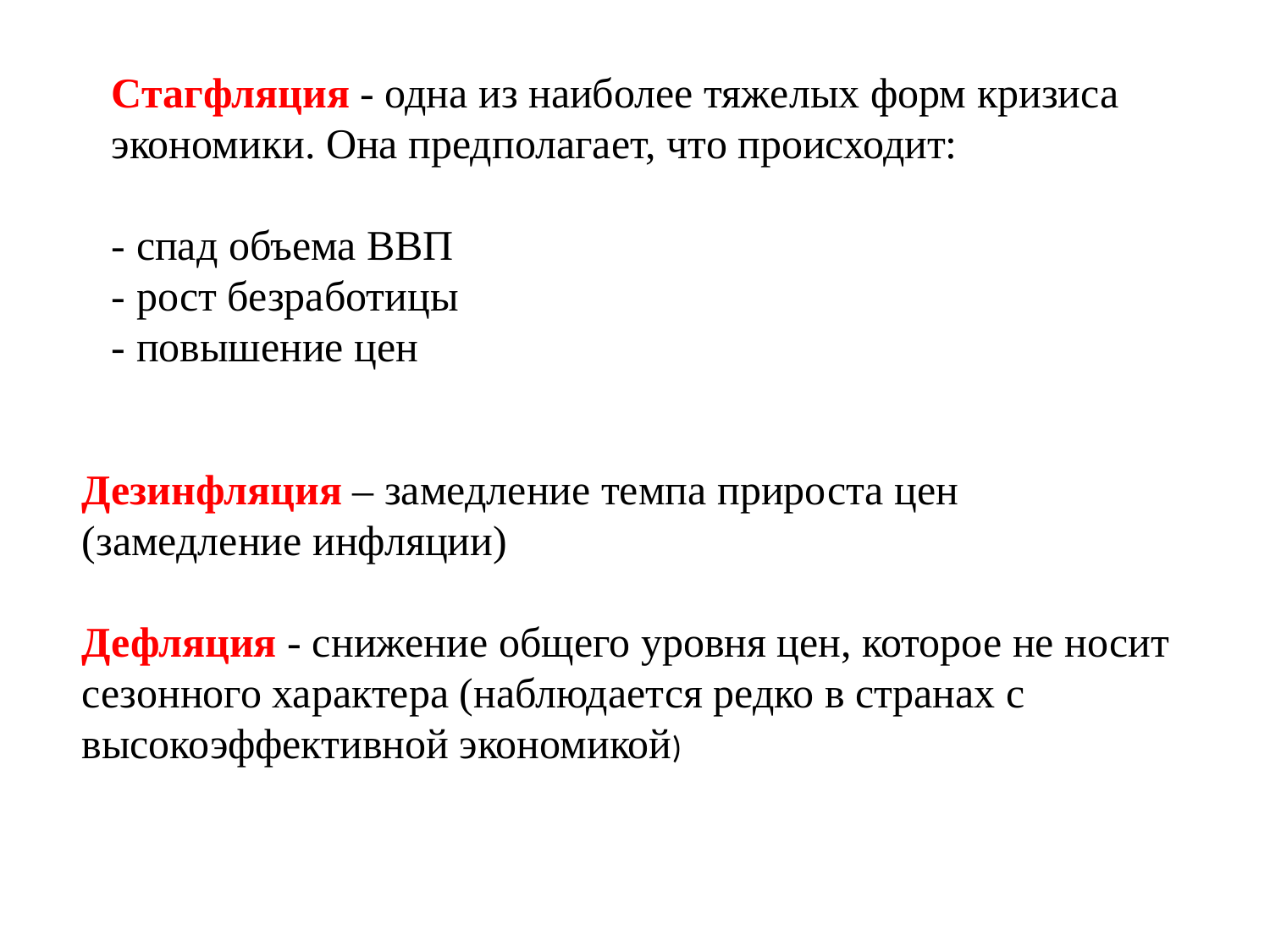

Стагфляция - одна из наиболее тяжелых форм кризиса экономики. Она предполагает, что происходит:

- спад объема ВВП
- рост безработицы
- повышение цен
Дезинфляция – замедление темпа прироста цен (замедление инфляции)

Дефляция - снижение общего уровня цен, которое не носит сезонного характера (наблюдается редко в странах с высокоэффективной экономикой)